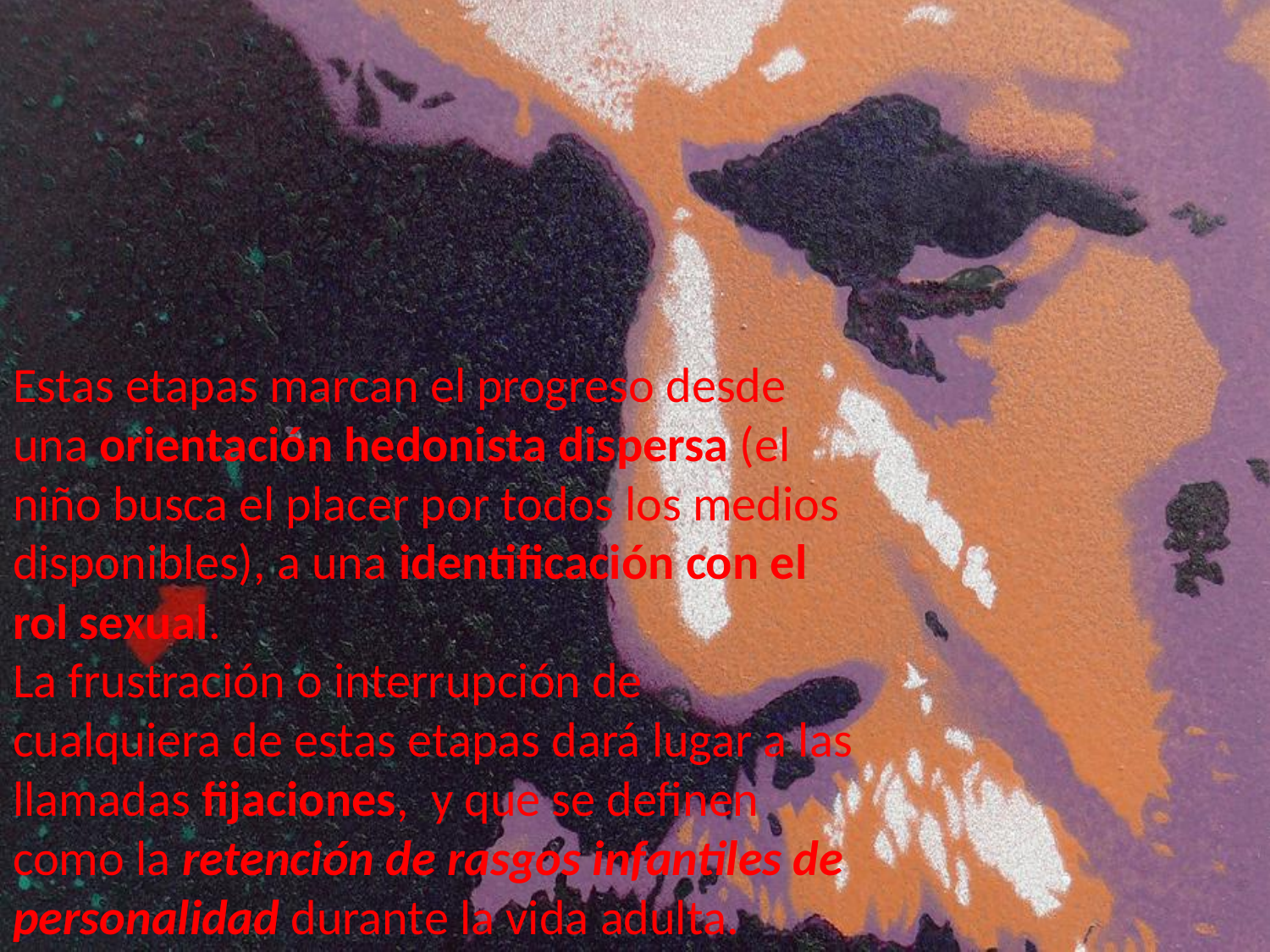

# Estas etapas marcan el progreso desde una orientación hedonista dispersa (el niño busca el placer por todos los medios disponibles), a una identificación con el rol sexual. La frustración o interrupción de cualquiera de estas etapas dará lugar a las llamadas fijaciones,  y que se definen como la retención de rasgos infantiles de personalidad durante la vida adulta.